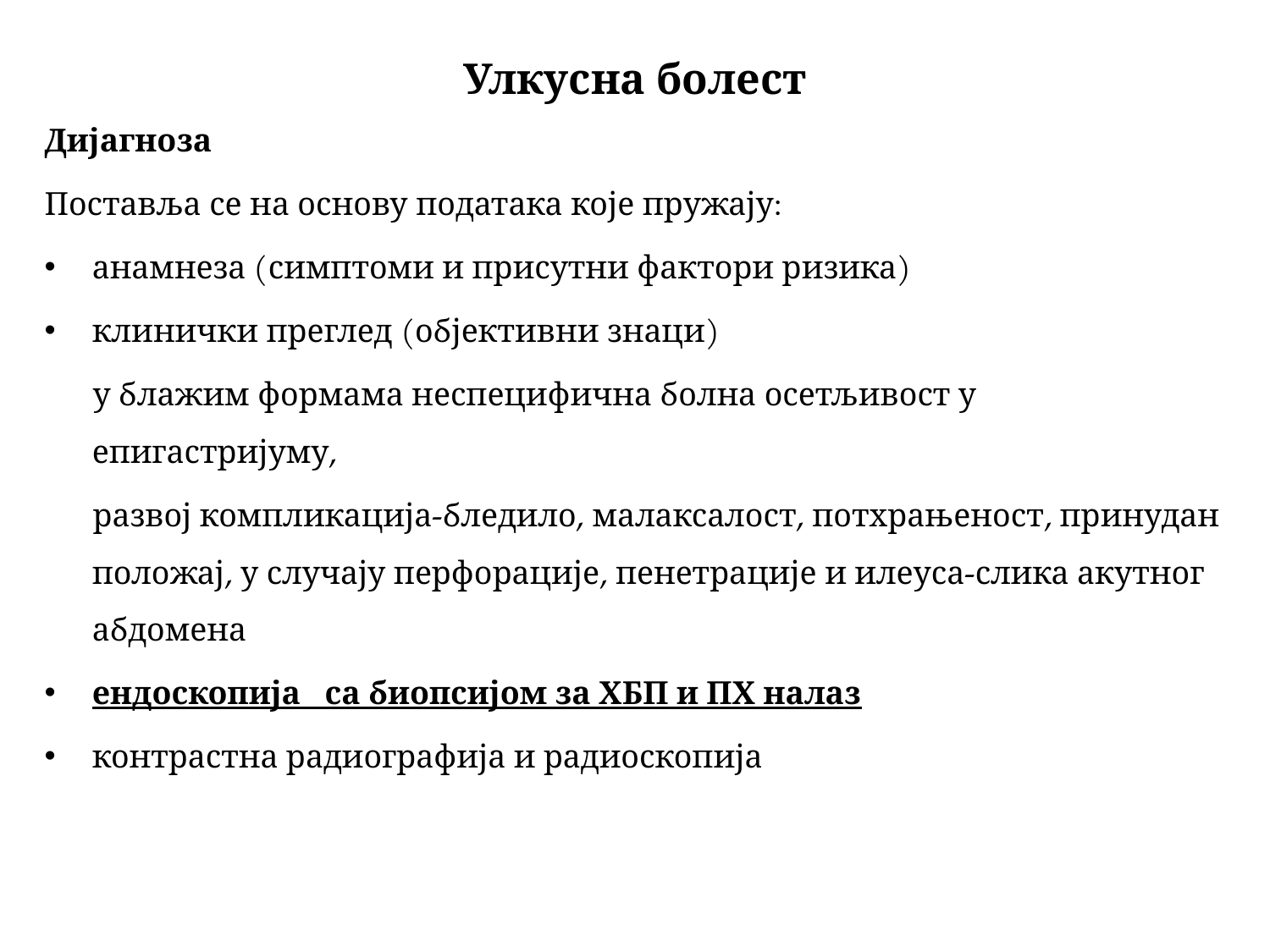

# Улкусна болест
Дијагноза
Поставља се на основу података које пружају:
анамнеза (симптоми и присутни фактори ризика)
клинички преглед (објективни знаци)
      у блажим формама неспецифична болна осетљивост у епигастријуму,
      развој компликација-бледило, малаксалост, потхрањеност, принудан положај, у случају перфорације, пенетрације и илеуса-слика акутног абдомена
ендоскопија   са биопсијом за ХБП и ПХ налаз
контрастна радиографија и радиоскопија